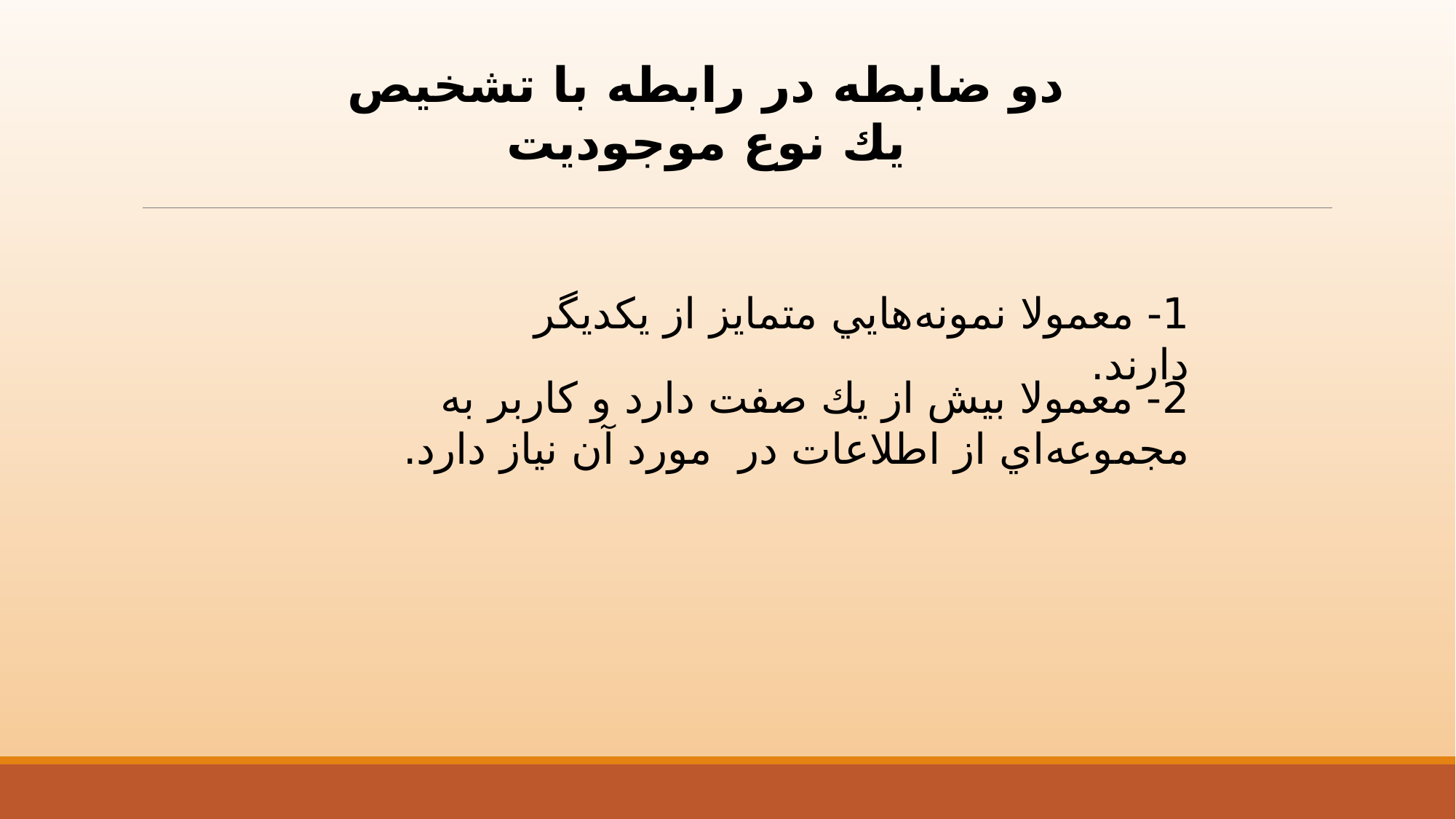

دو ضابطه در رابطه با تشخيص يك نوع موجوديت
1- معمولا نمونه‌هايي متمايز از يكديگر دارند.
2- معمولا بيش از يك صفت دارد و كاربر به مجموعه‌اي از اطلاعات در  مورد آن نياز دارد.